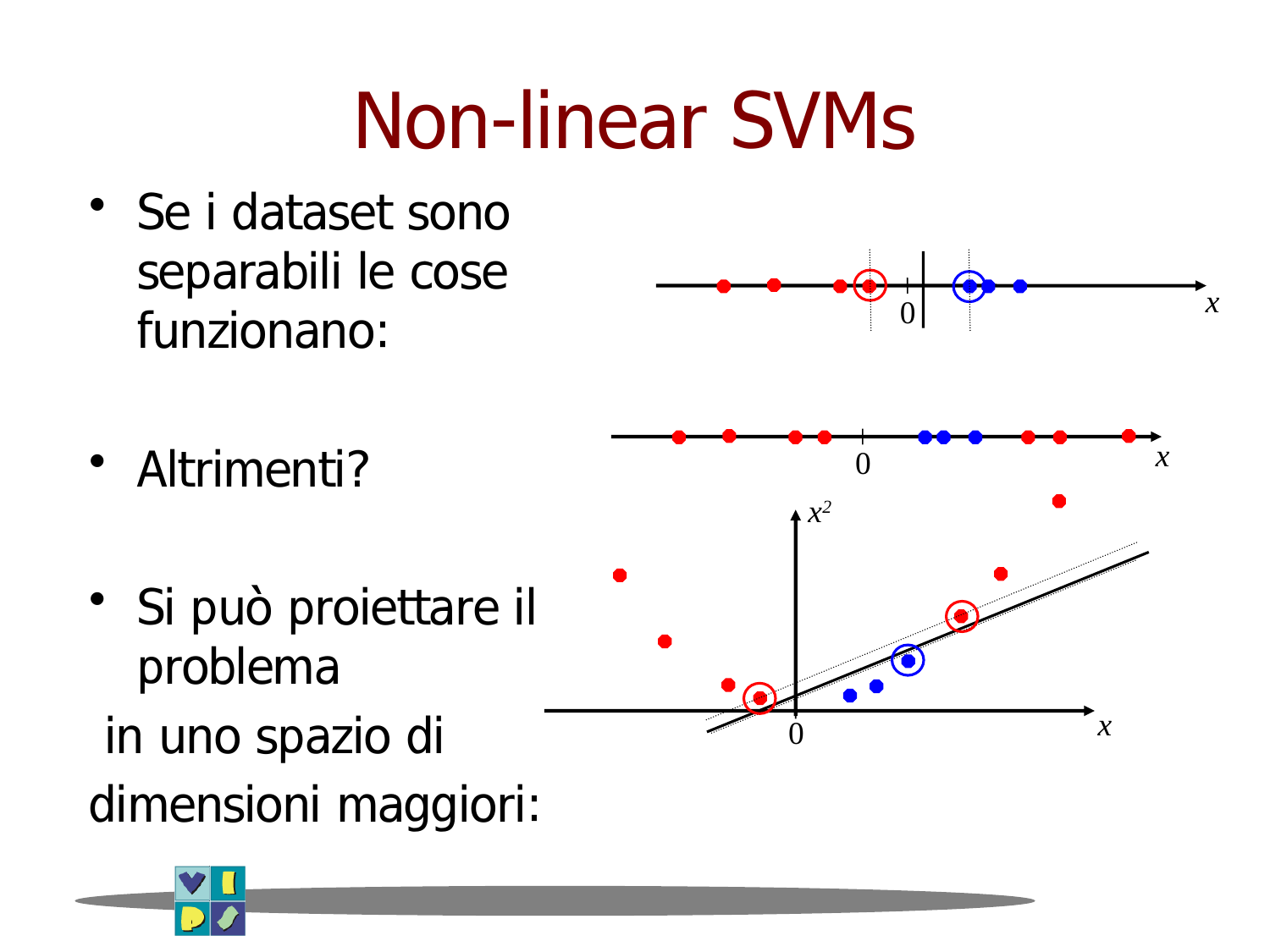

# Non-linear SVMs
Se i dataset sono separabili le cose funzionano:

Altrimenti?

Si può proiettare il problema
 in uno spazio di
dimensioni maggiori:

x

0

x

0
x2

x

0